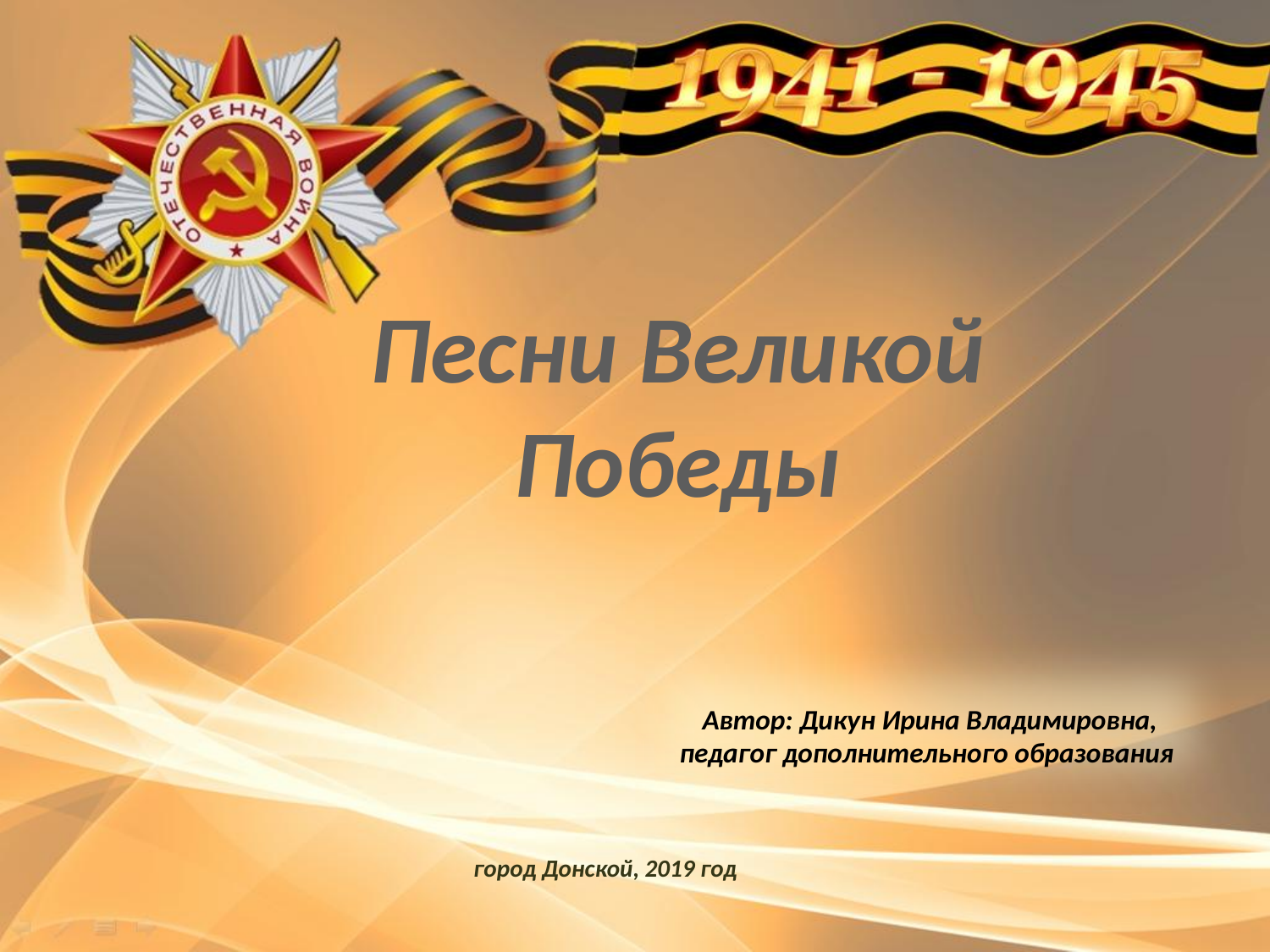

Песни Великой Победы

Автор: Дикун Ирина Владимировна,
педагог дополнительного образования

город Донской, 2019 год